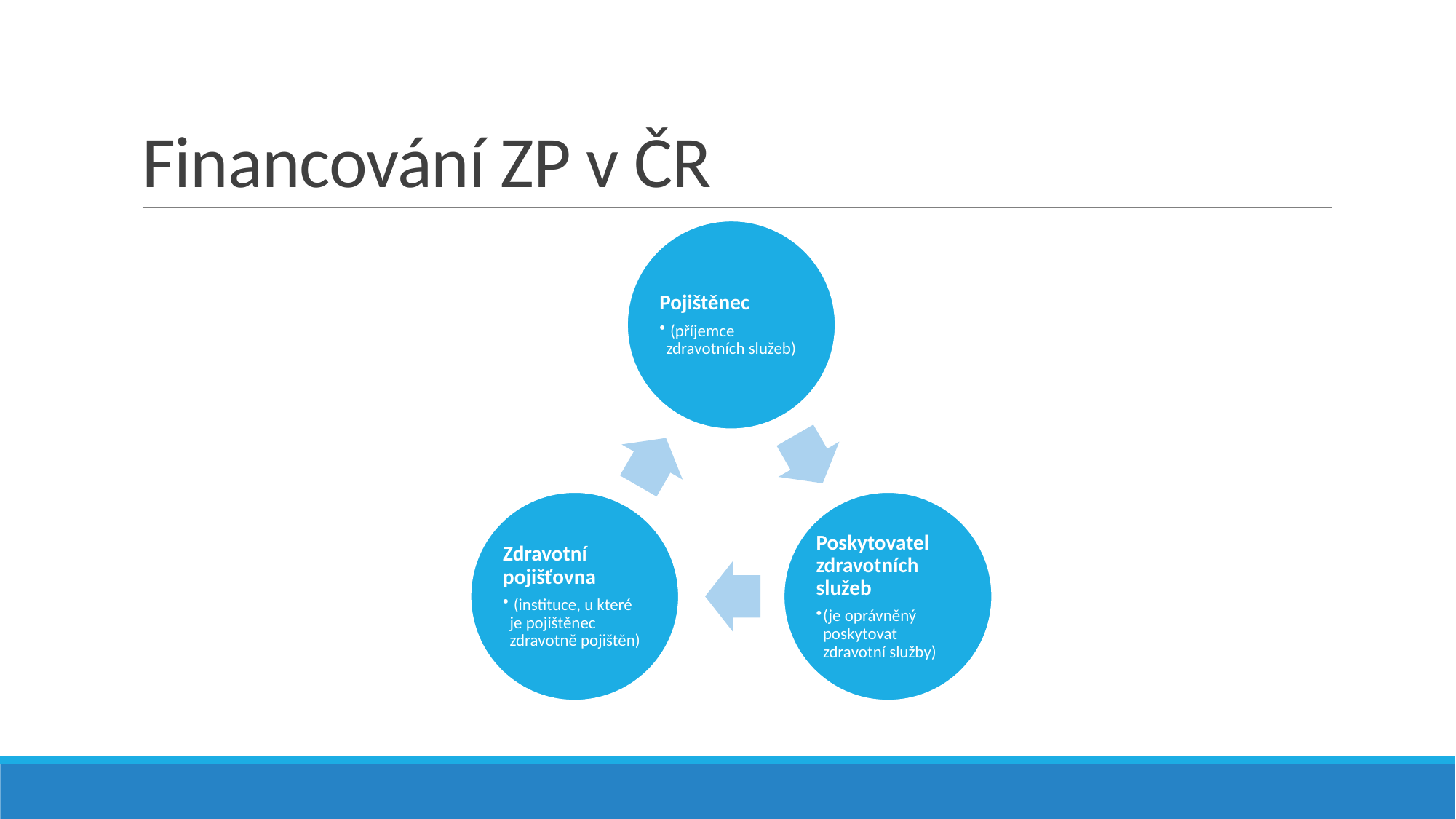

# Financování ZP v ČR
Pojištěnec
 (příjemce zdravotních služeb)

Poskytovatel zdravotních služeb
(je oprávněný poskytovat zdravotní služby)

Zdravotní pojišťovna
 (instituce, u které je pojištěnec zdravotně pojištěn)